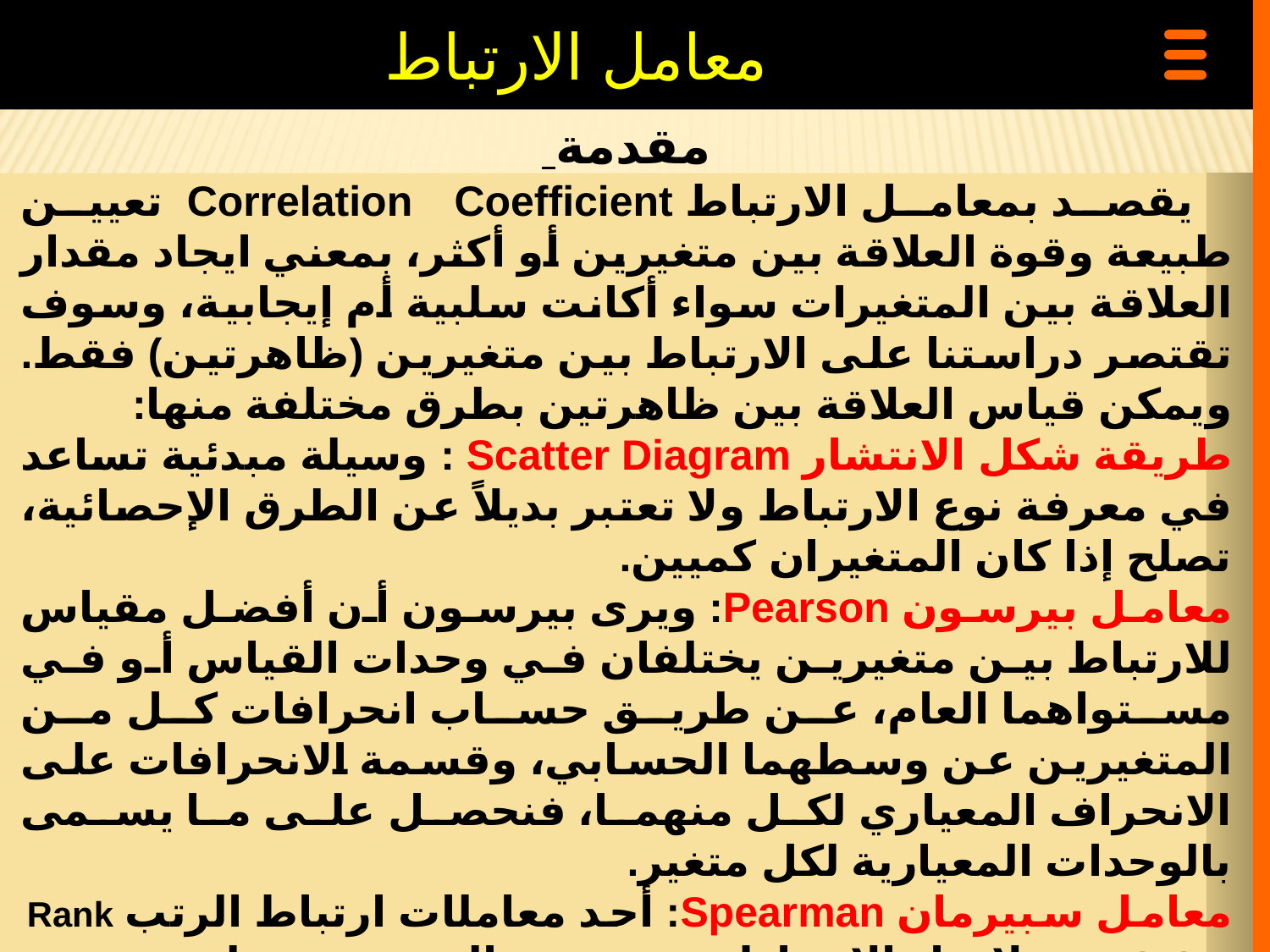

معامل الارتباط

مقدمة
    يقصد بمعامل الارتباط Correlation Coefficient  تعيين طبيعة وقوة العلاقة بين متغيرين أو أكثر، بمعني ايجاد مقدار العلاقة بين المتغيرات سواء أكانت سلبية أم إيجابية، وسوف تقتصر دراستنا على الارتباط بين متغيرين (ظاهرتين) فقط. ويمكن قياس العلاقة بين ظاهرتين بطرق مختلفة منها:
طريقة شكل الانتشار Scatter Diagram : وسيلة مبدئية تساعد في معرفة نوع الارتباط ولا تعتبر بديلاً عن الطرق الإحصائية، تصلح إذا كان المتغيران كميين.
معامل بيرسون Pearson: ويرى بيرسون أن أفضل مقياس للارتباط بين متغيرين يختلفان في وحدات القياس أو في مستواهما العام، عن طريق حساب انحرافات كل من المتغيرين عن وسطهما الحسابي، وقسمة الانحرافات على الانحراف المعياري لكل منهما، فنحصل على ما يسمى بالوحدات المعيارية لكل متغير.
معامل سبيرمان Spearman: أحد معاملات ارتباط الرتب Rank Correlation  لإيجاد الارتباط بين رتب المتغيرين وليس بين القيم ذاتها، سواء أكان المتغيران وصفيين أم كميين أم أن يكون أحد المتغيرين كمياً بينما الأخر وصفياً.